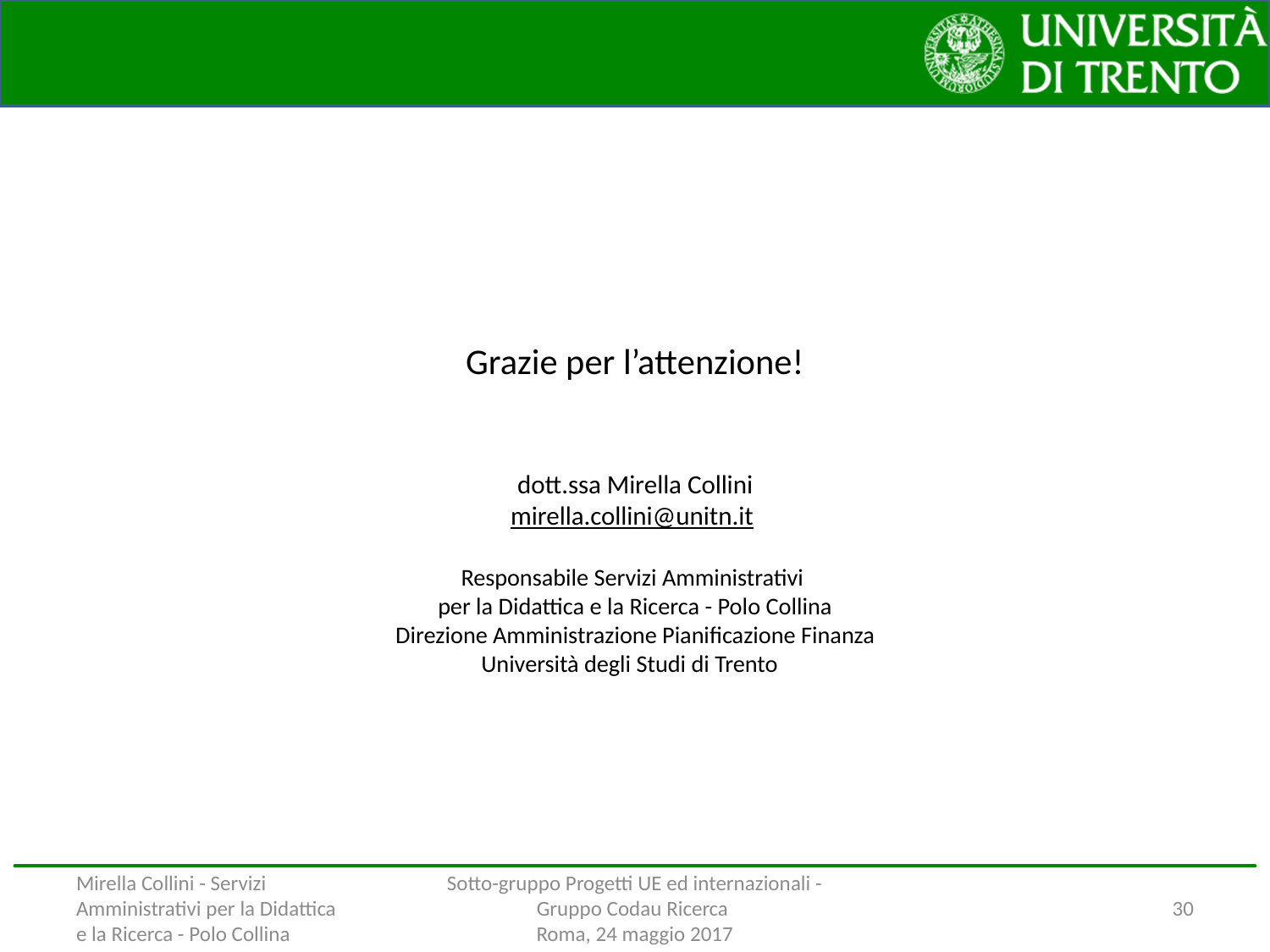

Grazie per l’attenzione!
dott.ssa Mirella Collini
mirella.collini@unitn.it
Responsabile Servizi Amministrativi
per la Didattica e la Ricerca - Polo Collina
Direzione Amministrazione Pianificazione Finanza
Università degli Studi di Trento
Mirella Collini - Servizi Amministrativi per la Didattica e la Ricerca - Polo Collina
Sotto-gruppo Progetti UE ed internazionali - Gruppo Codau Ricerca
Roma, 24 maggio 2017
30